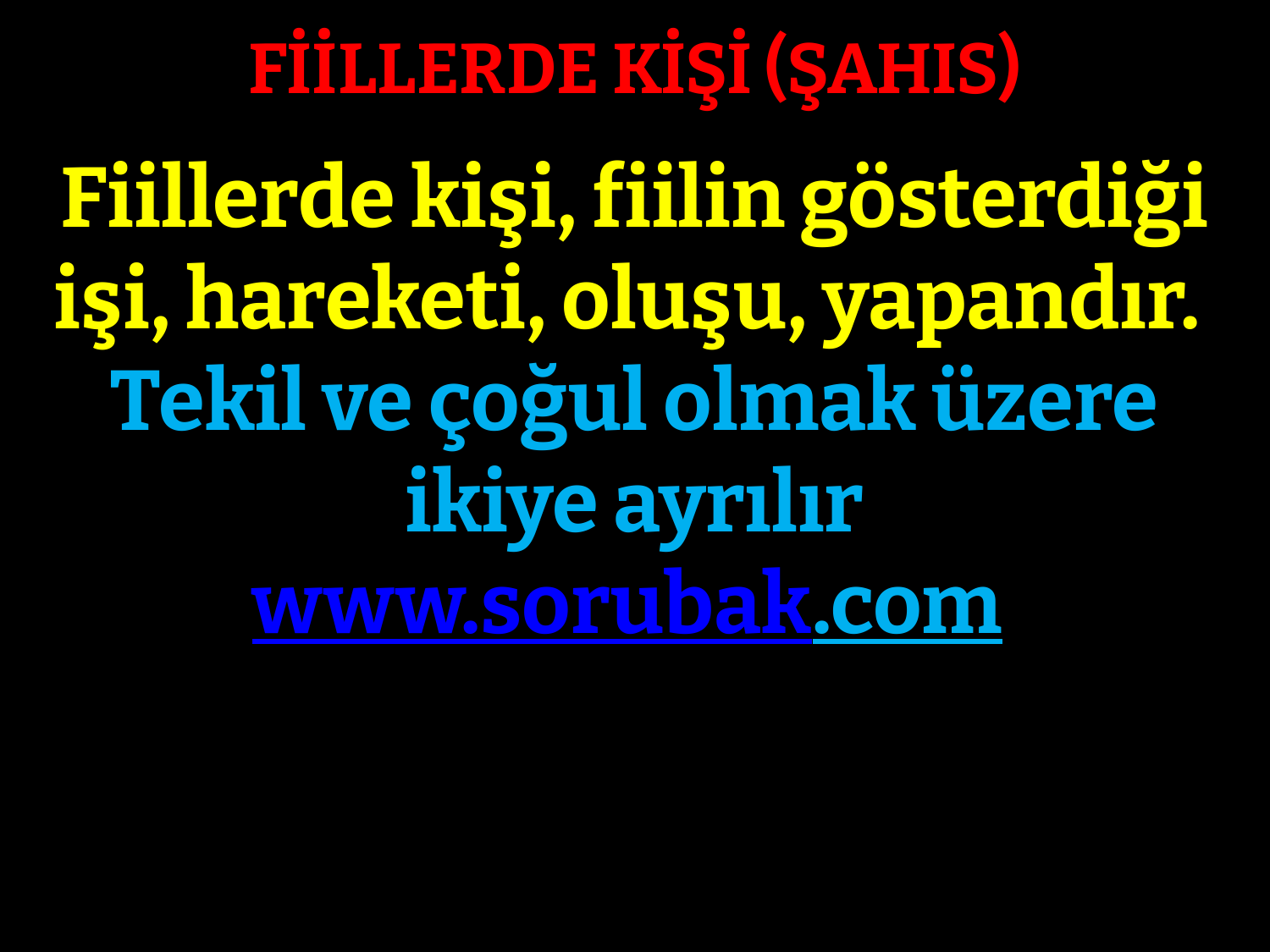

FİİLLERDE KİŞİ (ŞAHIS)
Fiillerde kişi, fiilin gösterdiği işi, hareketi, oluşu, yapandır.
Tekil ve çoğul olmak üzere ikiye ayrılır
www.sorubak.com

#